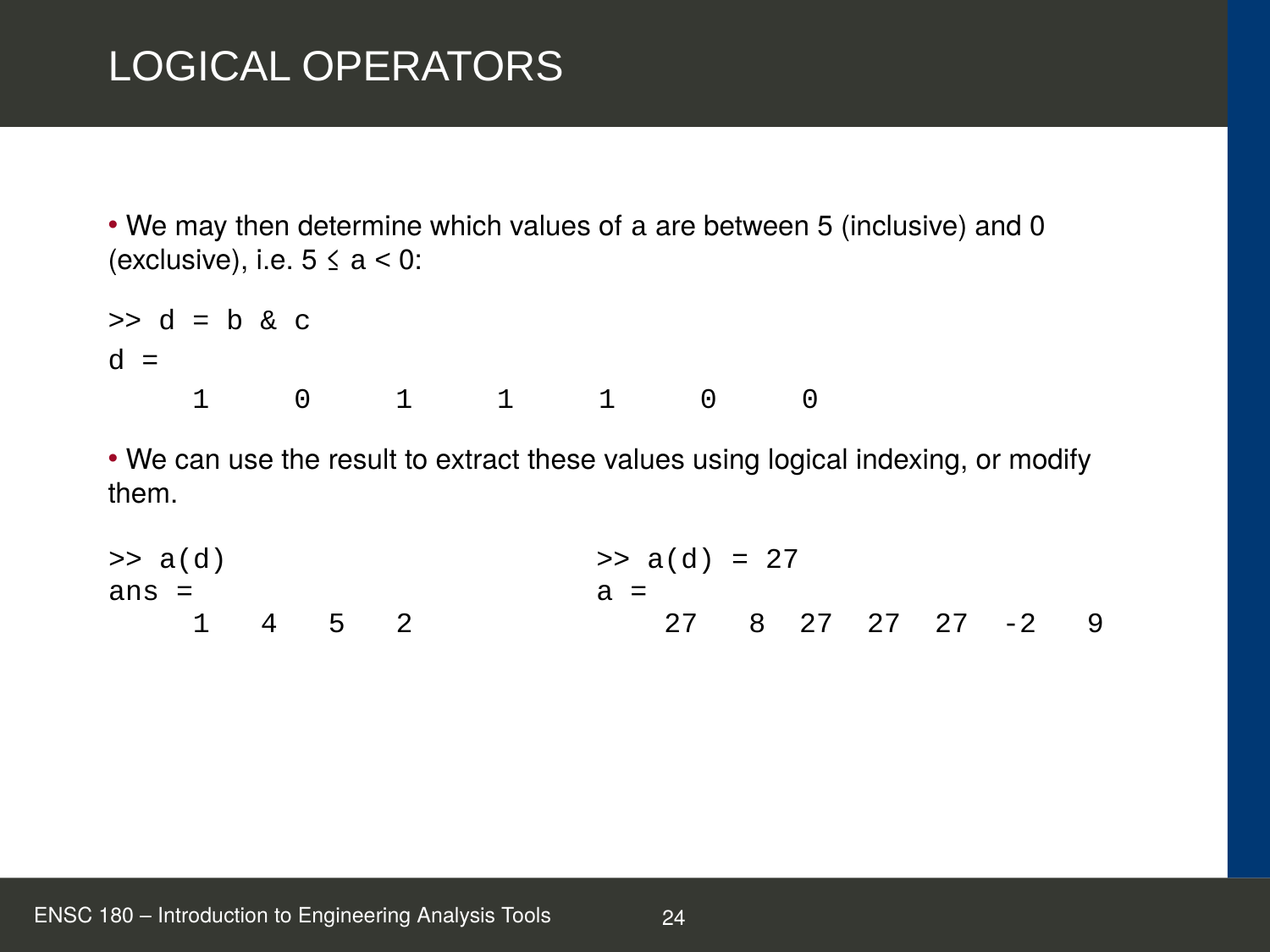

# LOGICAL OPERATORS
 We may then determine which values of a are between 5 (inclusive) and 0 (exclusive), i.e. 5 ≤ a ˂ 0:
>> d = b & c
d =
     1     0     1     1     1     0     0
 We can use the result to extract these values using logical indexing, or modify them.

| >> a(d) ans = 1 4 5 2 | >> a(d) = 27 a = 27 8 27 27 27 -2 9 |
| --- | --- |
ENSC 180 – Introduction to Engineering Analysis Tools